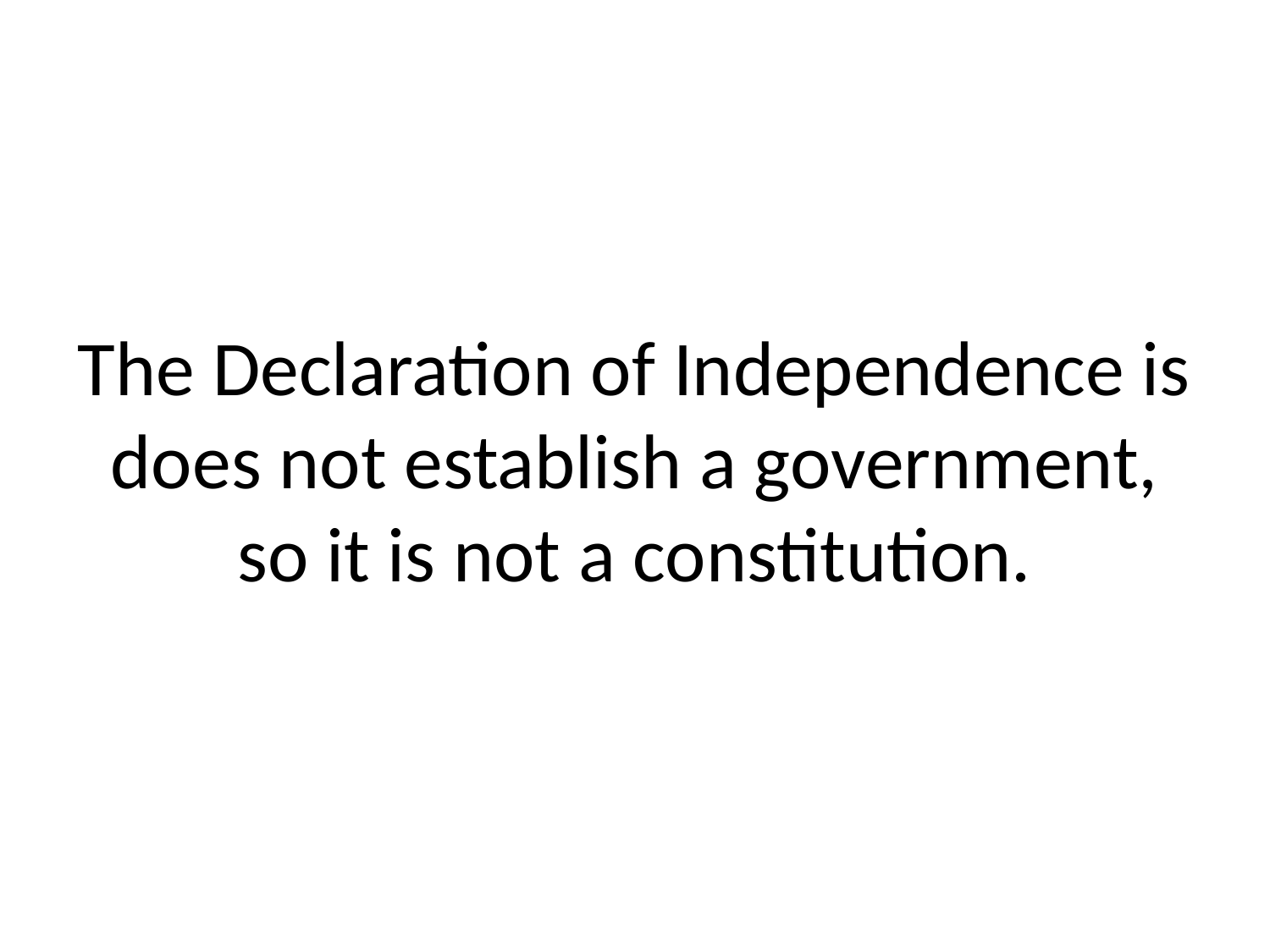

# The Declaration of Independence is does not establish a government, so it is not a constitution.